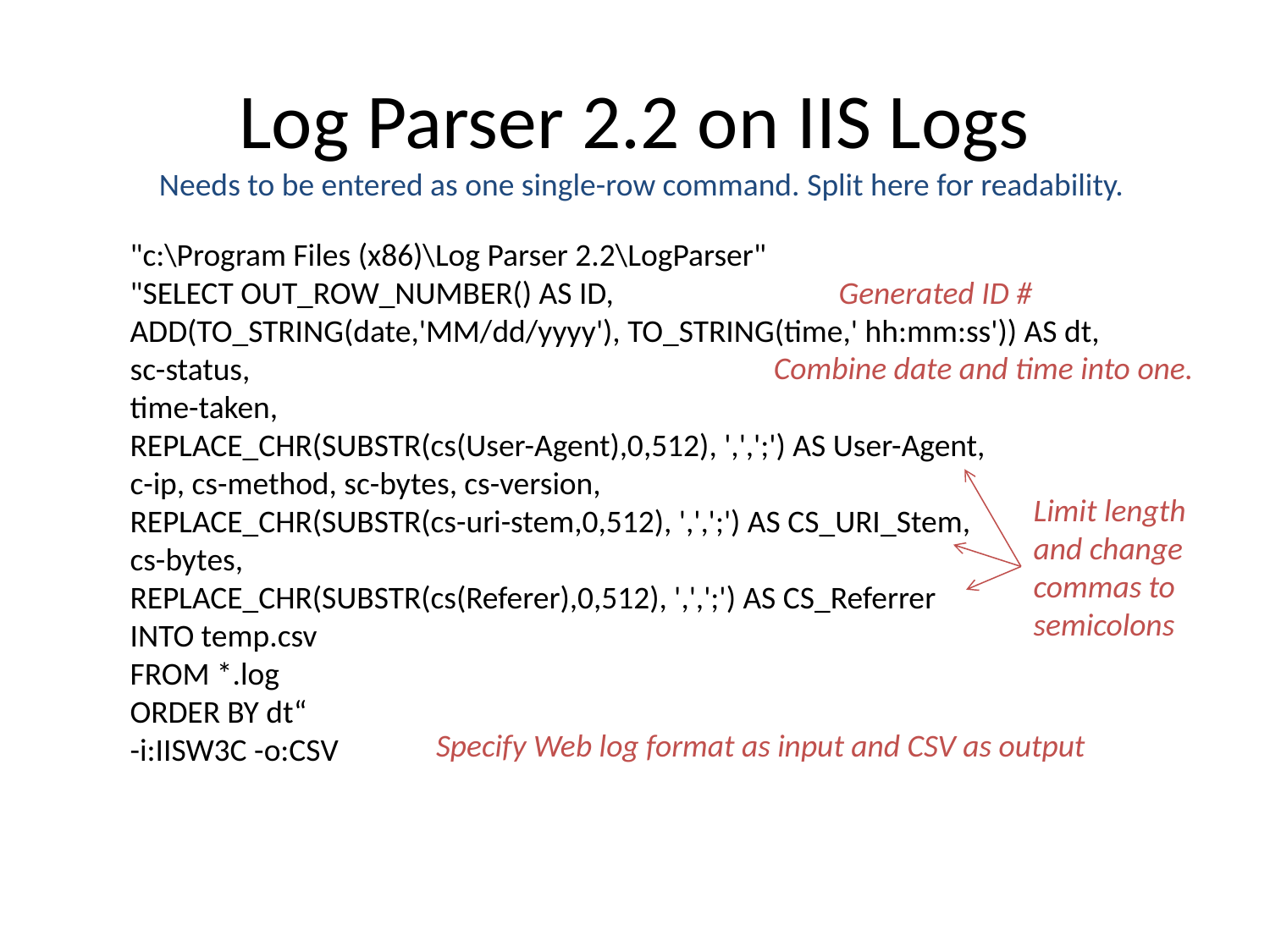

# Log Parser 2.2 on IIS Logs
Needs to be entered as one single-row command. Split here for readability.
"c:\Program Files (x86)\Log Parser 2.2\LogParser"
"SELECT OUT_ROW_NUMBER() AS ID,
ADD(TO_STRING(date,'MM/dd/yyyy'), TO_STRING(time,' hh:mm:ss')) AS dt,
sc-status,
time-taken,
REPLACE_CHR(SUBSTR(cs(User-Agent),0,512), ',',';') AS User-Agent,
c-ip, cs-method, sc-bytes, cs-version,
REPLACE_CHR(SUBSTR(cs-uri-stem,0,512), ',',';') AS CS_URI_Stem,
cs-bytes,
REPLACE_CHR(SUBSTR(cs(Referer),0,512), ',',';') AS CS_Referrer
INTO temp.csv
FROM *.log
ORDER BY dt“
-i:IISW3C -o:CSV
Generated ID #
Combine date and time into one.
Limit length and change commas to semicolons
Specify Web log format as input and CSV as output